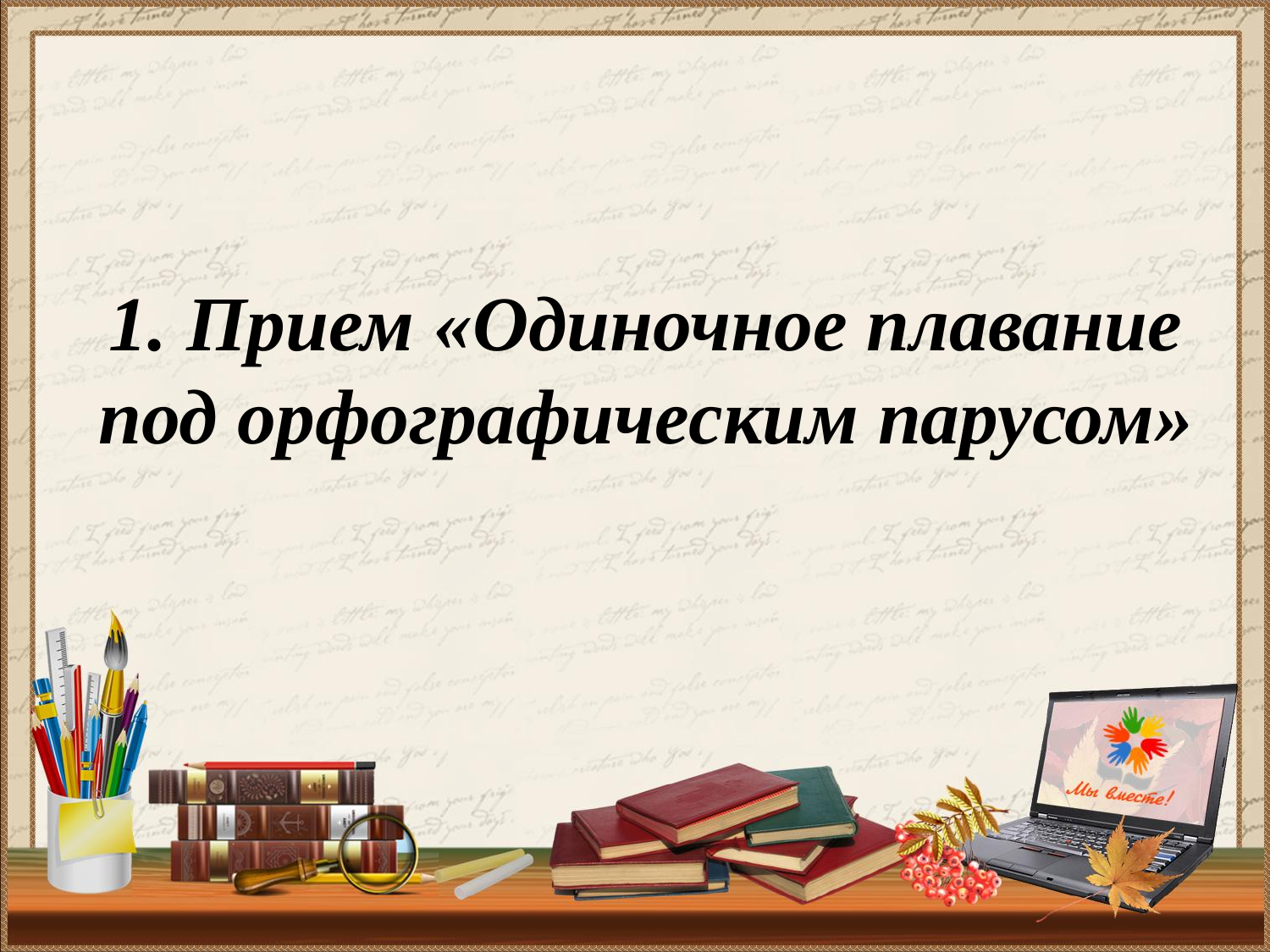

# 1. Прием «Одиночное плавание под орфографическим парусом»